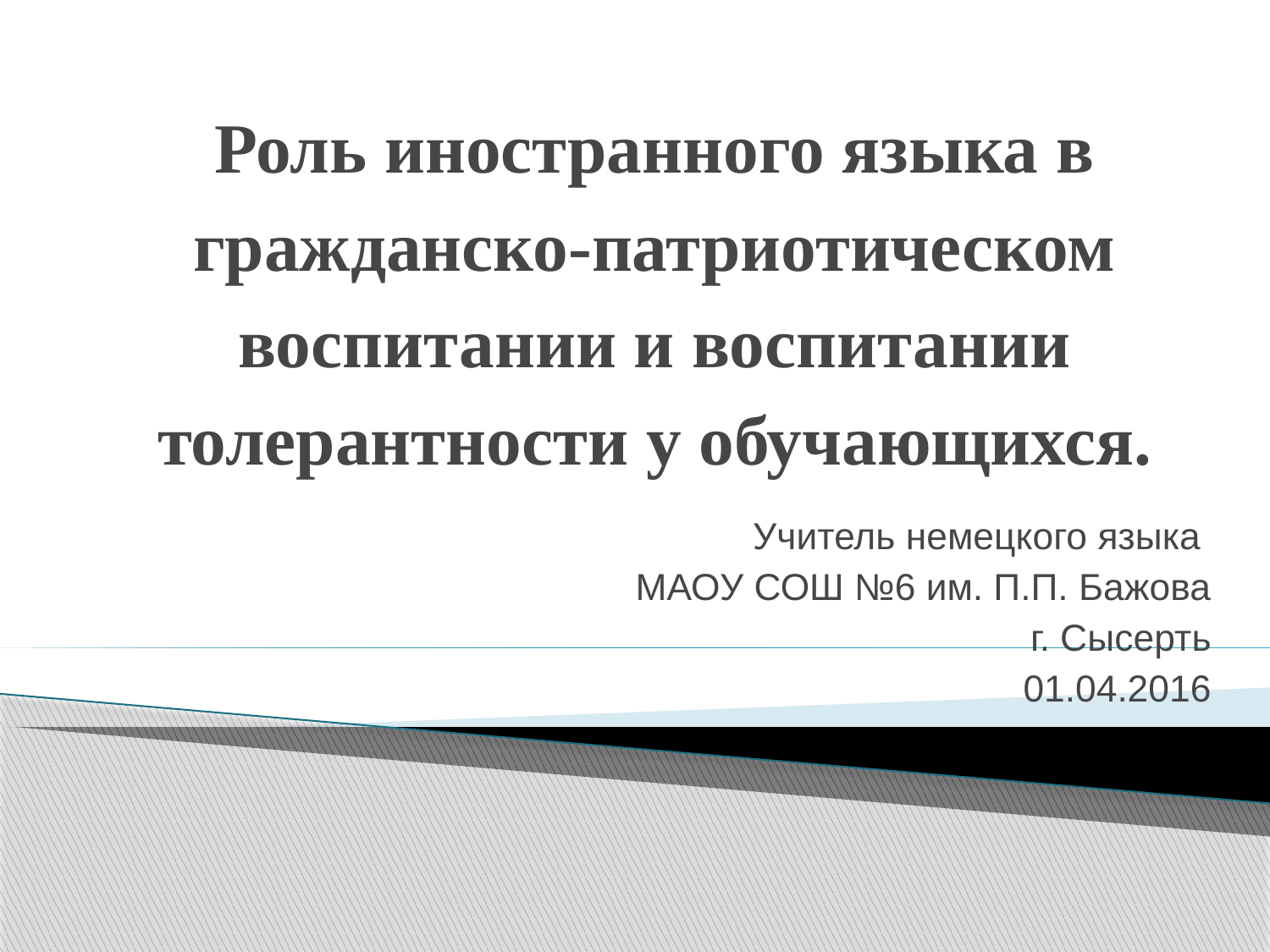

# Роль иностранного языка в гражданско-патриотическом воспитании и воспитании толерантности у обучающихся.
Учитель немецкого языка
МАОУ СОШ №6 им. П.П. Бажова
г. Сысерть
01.04.2016